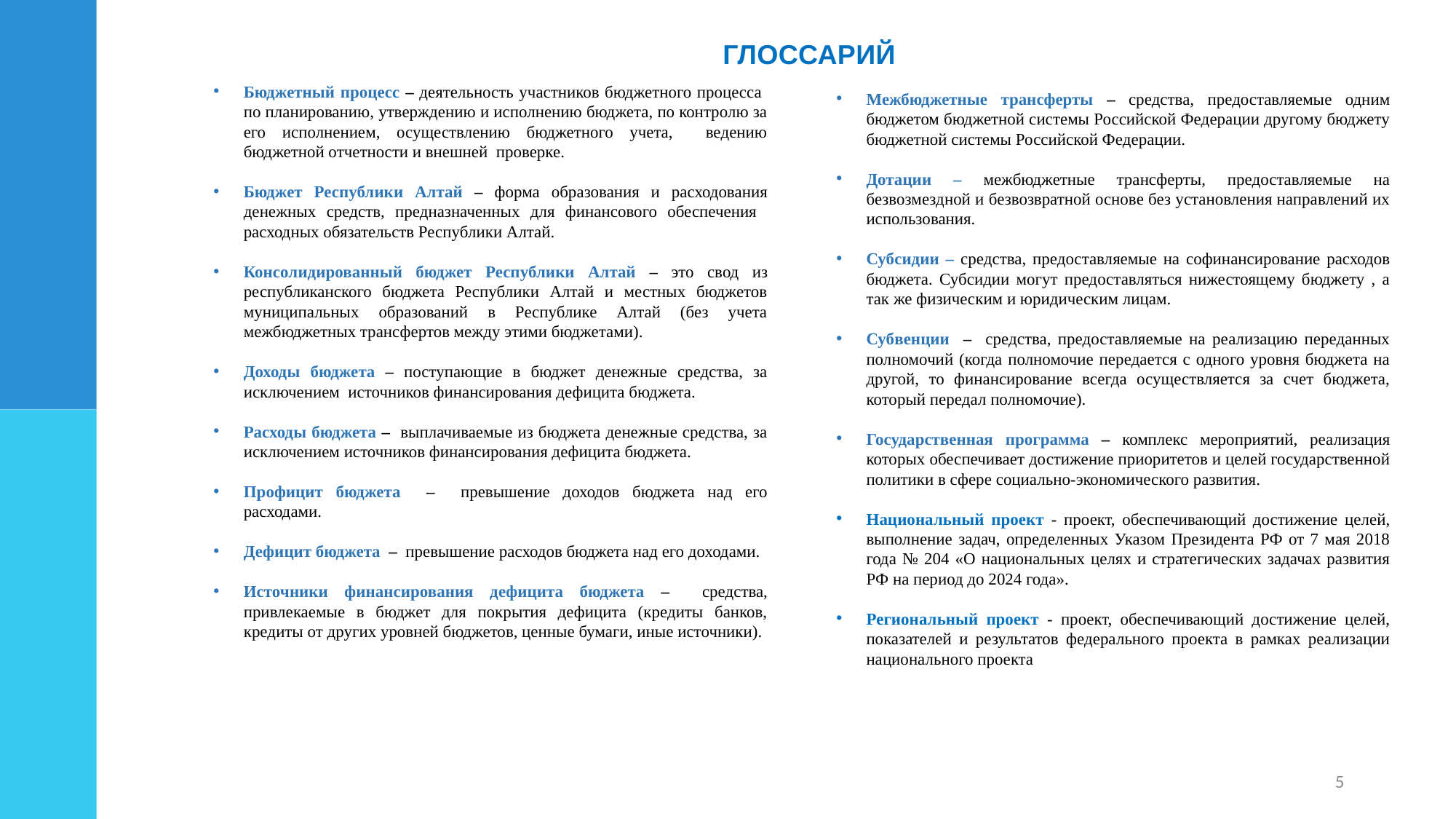

ГЛОССАРИЙ
Бюджетный процесс – деятельность участников бюджетного процесса  по планированию, утверждению и исполнению бюджета, по контролю за его исполнением, осуществлению бюджетного учета,  ведению бюджетной отчетности и внешней  проверке.

Бюджет Республики Алтай – форма образования и расходования денежных средств, предназначенных для финансового обеспечения  расходных обязательств Республики Алтай.

Консолидированный бюджет Республики Алтай – это свод из республиканского бюджета Республики Алтай и местных бюджетов муниципальных образований в Республике Алтай (без учета межбюджетных трансфертов между этими бюджетами).

Доходы бюджета – поступающие в бюджет денежные средства, за исключением  источников финансирования дефицита бюджета.

Расходы бюджета –  выплачиваемые из бюджета денежные средства, за исключением источников финансирования дефицита бюджета.

Профицит бюджета  –  превышение доходов бюджета над его расходами.

Дефицит бюджета  –  превышение расходов бюджета над его доходами.

Источники финансирования дефицита бюджета –  средства, привлекаемые в бюджет для покрытия дефицита (кредиты банков, кредиты от других уровней бюджетов, ценные бумаги, иные источники).
Межбюджетные трансферты – средства, предоставляемые одним бюджетом бюджетной системы Российской Федерации другому бюджету бюджетной системы Российской Федерации.

Дотации – межбюджетные трансферты, предоставляемые на безвозмездной и безвозвратной основе без установления направлений их использования.

Субсидии – средства, предоставляемые на софинансирование расходов бюджета. Субсидии могут предоставляться нижестоящему бюджету , а так же физическим и юридическим лицам.

Субвенции  –  средства, предоставляемые на реализацию переданных полномочий (когда полномочие передается с одного уровня бюджета на другой, то финансирование всегда осуществляется за счет бюджета, который передал полномочие).

Государственная программа – комплекс мероприятий, реализация которых обеспечивает достижение приоритетов и целей государственной политики в сфере социально-экономического развития.

Национальный проект - проект, обеспечивающий достижение целей, выполнение задач, определенных Указом Президента РФ от 7 мая 2018 года № 204 «О национальных целях и стратегических задачах развития РФ на период до 2024 года».

Региональный проект - проект, обеспечивающий достижение целей, показателей и результатов федерального проекта в рамках реализации национального проекта

5